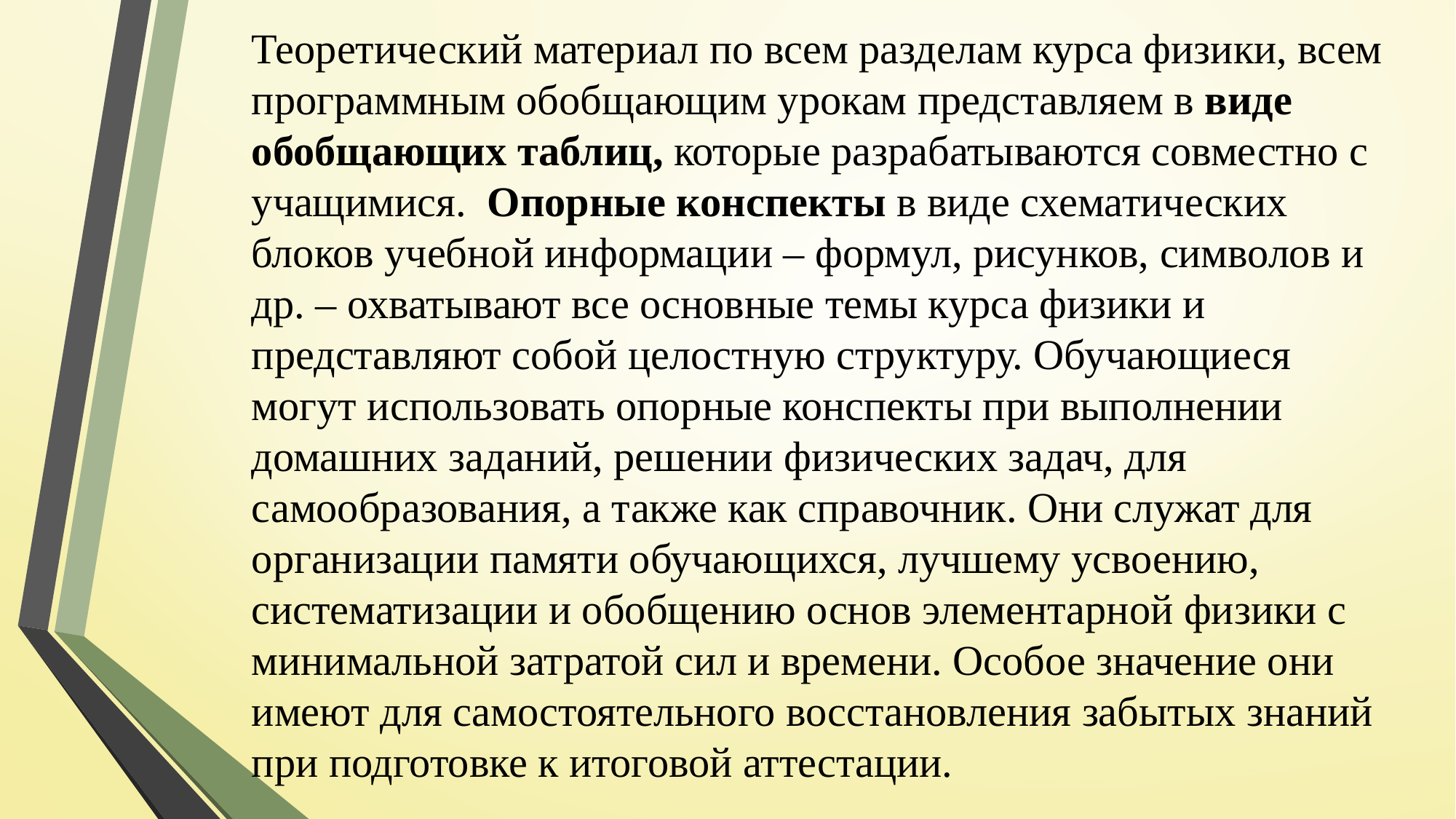

Теоретический материал по всем разделам курса физики, всем программным обобщающим урокам представляем в виде обобщающих таблиц, которые разрабатываются совместно с учащимися.  Опорные конспекты в виде схематических блоков учебной информации – формул, рисунков, символов и др. – охватывают все основные темы курса физики и представляют собой целостную структуру. Обучающиеся могут использовать опорные конспекты при выполнении домашних заданий, решении физических задач, для самообразования, а также как справочник. Они служат для организации памяти обучающихся, лучшему усвоению, систематизации и обобщению основ элементарной физики с минимальной затратой сил и времени. Особое значение они имеют для самостоятельного восстановления забытых знаний при подготовке к итоговой аттестации.